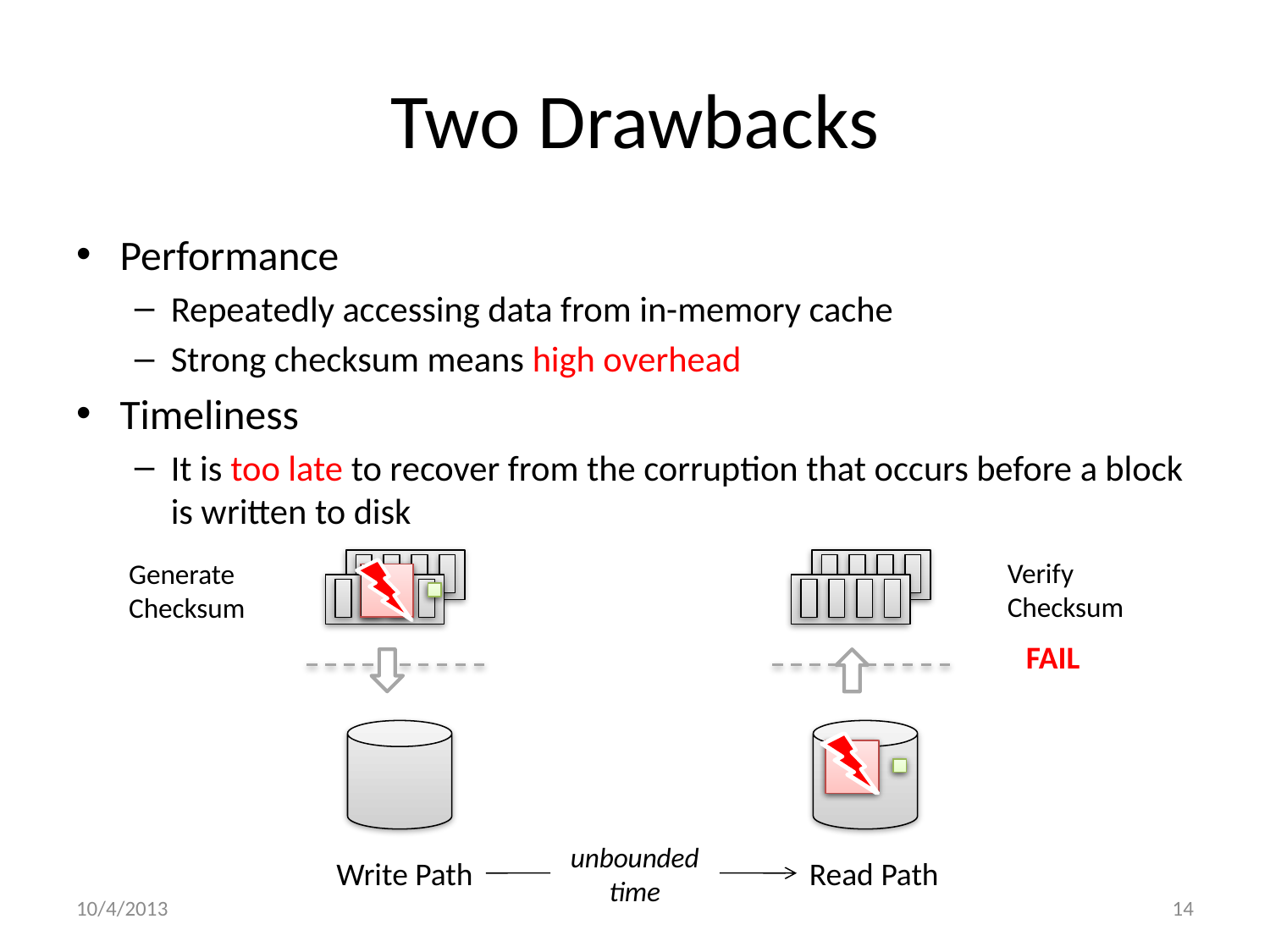

# Two Drawbacks
Performance
Repeatedly accessing data from in-memory cache
Strong checksum means high overhead
Timeliness
It is too late to recover from the corruption that occurs before a block is written to disk
Verify
Checksum
Generate
Checksum

FAIL

unbounded
time
Write Path
Read Path
10/4/2013
14